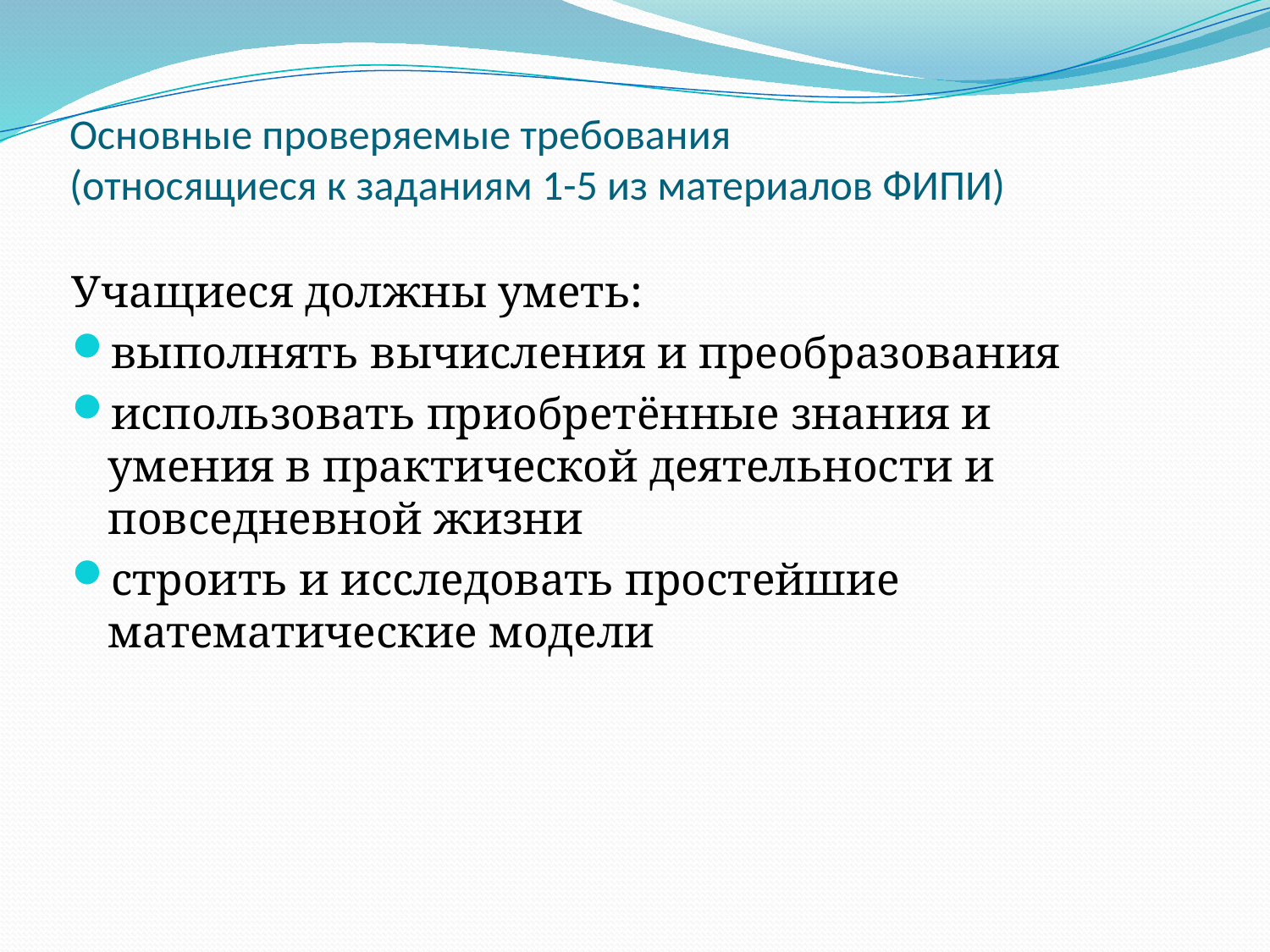

# Основные проверяемые требования (относящиеся к заданиям 1-5 из материалов ФИПИ)
Учащиеся должны уметь:
выполнять вычисления и преобразования
использовать приобретённые знания и умения в практической деятельности и повседневной жизни
строить и исследовать простейшие математические модели